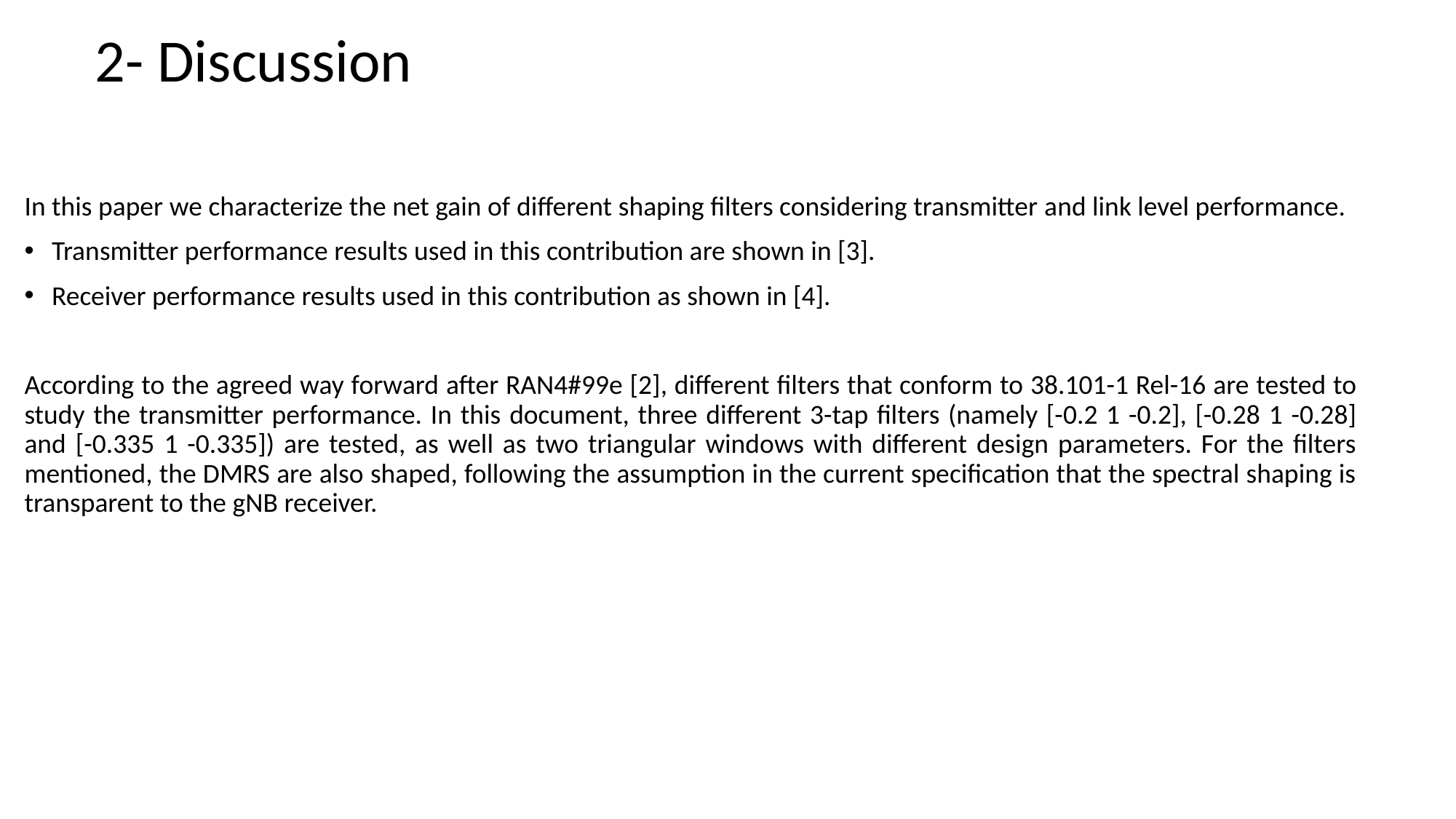

# 2- Discussion

In this paper we characterize the net gain of different shaping filters considering transmitter and link level performance.
Transmitter performance results used in this contribution are shown in [3].
Receiver performance results used in this contribution as shown in [4].

According to the agreed way forward after RAN4#99e [2], different filters that conform to 38.101-1 Rel-16 are tested to study the transmitter performance. In this document, three different 3-tap filters (namely [-0.2 1 -0.2], [-0.28 1 -0.28] and [-0.335 1 -0.335]) are tested, as well as two triangular windows with different design parameters. For the filters mentioned, the DMRS are also shaped, following the assumption in the current specification that the spectral shaping is transparent to the gNB receiver.